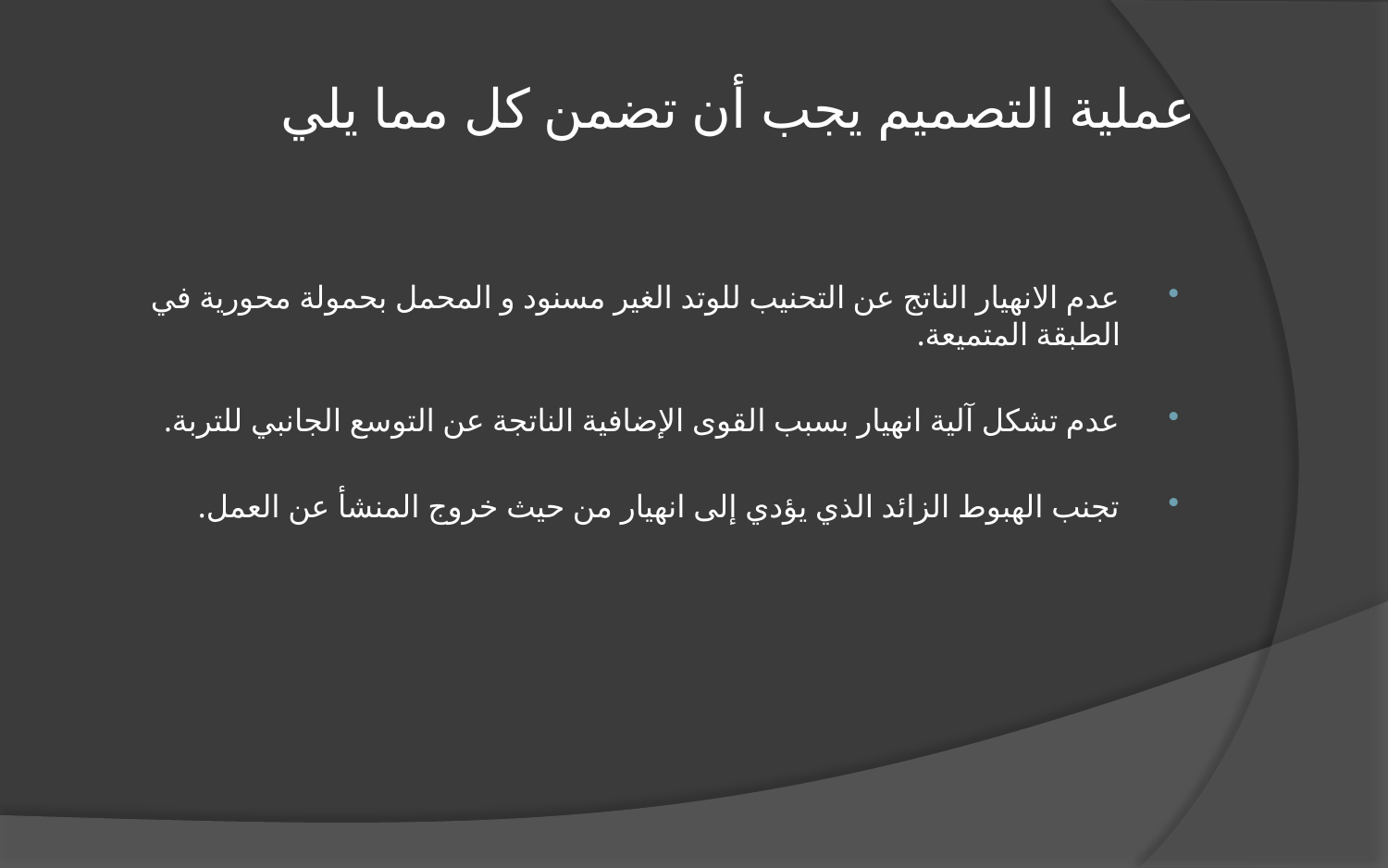

# عملية التصميم يجب أن تضمن كل مما يلي
عدم الانهيار الناتج عن التحنيب للوتد الغير مسنود و المحمل بحمولة محورية في الطبقة المتميعة.

عدم تشكل آلية انهيار بسبب القوى الإضافية الناتجة عن التوسع الجانبي للتربة.

تجنب الهبوط الزائد الذي يؤدي إلى انهيار من حيث خروج المنشأ عن العمل.